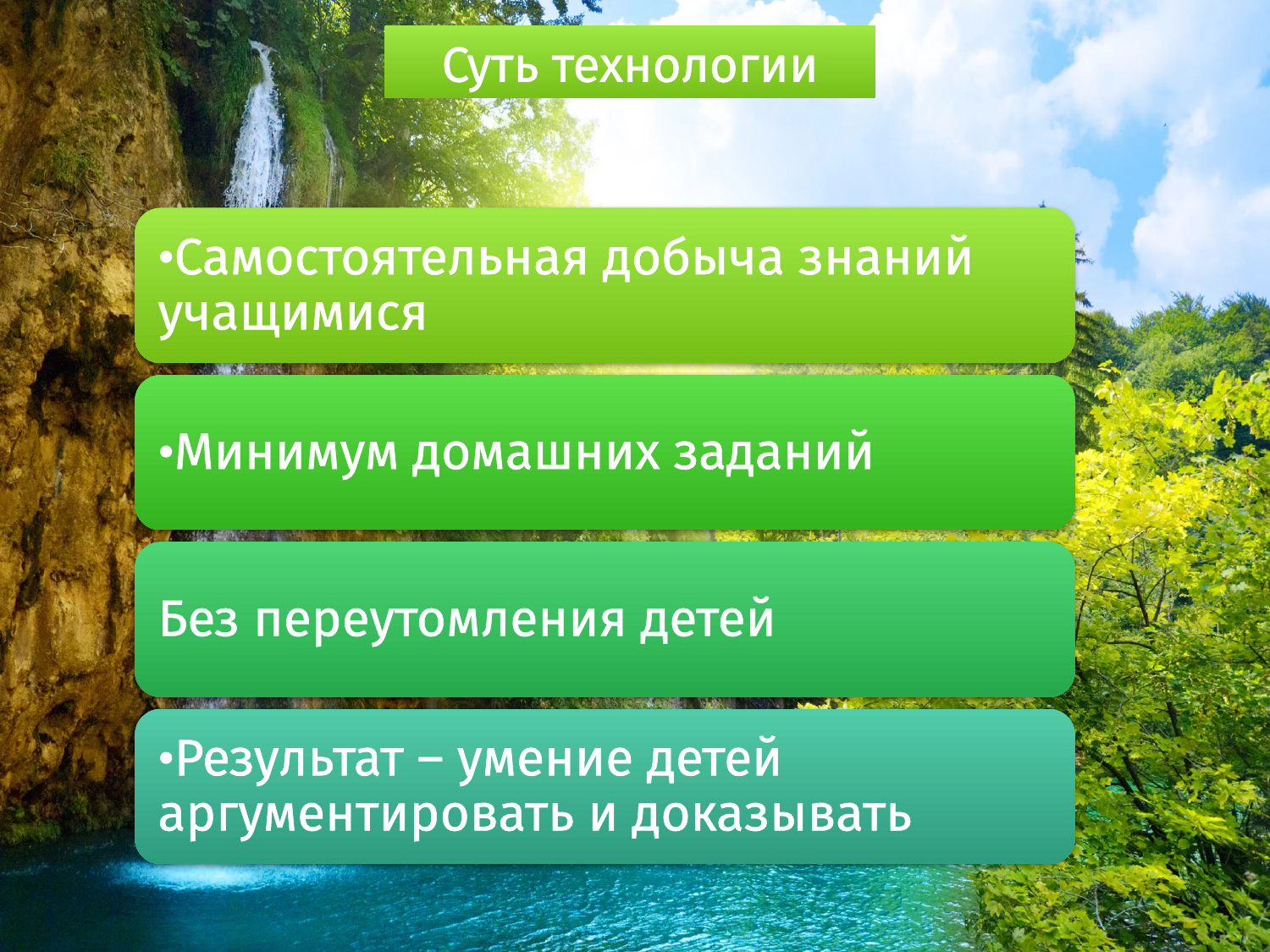

Суть технологии
•Самостоятельная добыча знаний учащимися
•Минимум домашних заданий
Без переутомления детей
•Результат – умение детей  аргументировать и доказывать